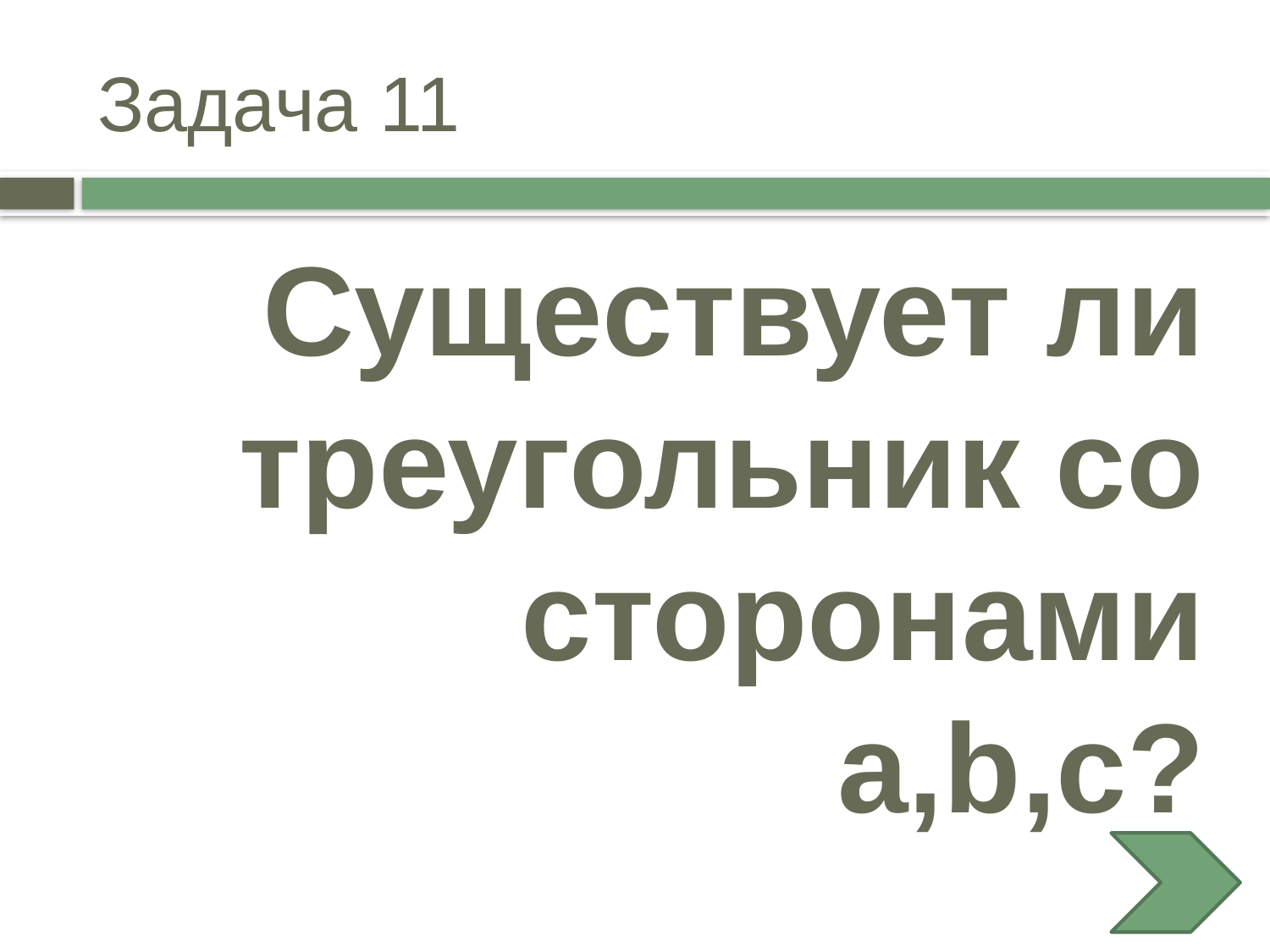

# Задача 11
    Сущeствует ли треугольник со сторонами a,b,c?